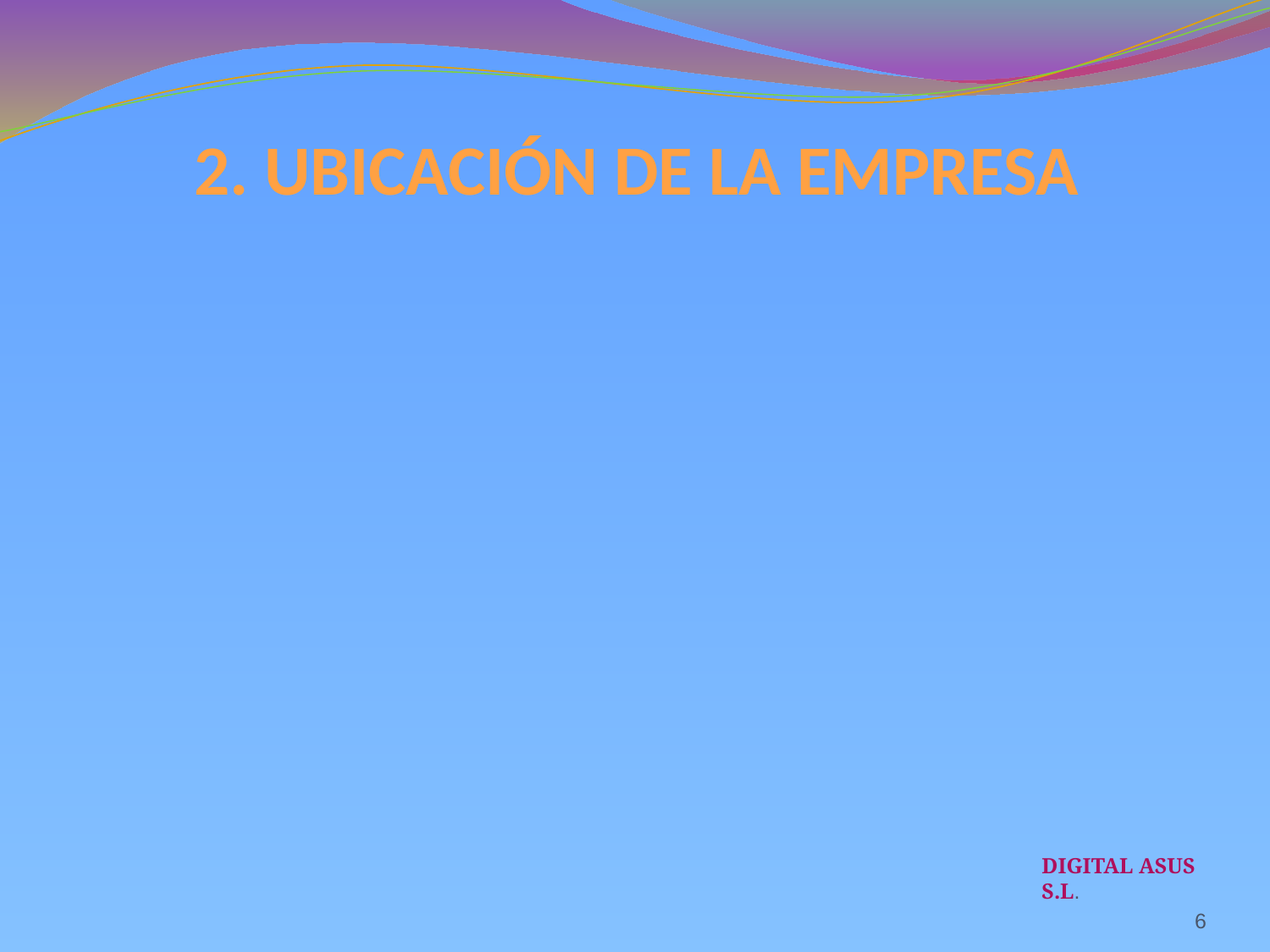

2. UBICACIÓN DE LA EMPRESA

DIGITAL ASUS S.L.
6